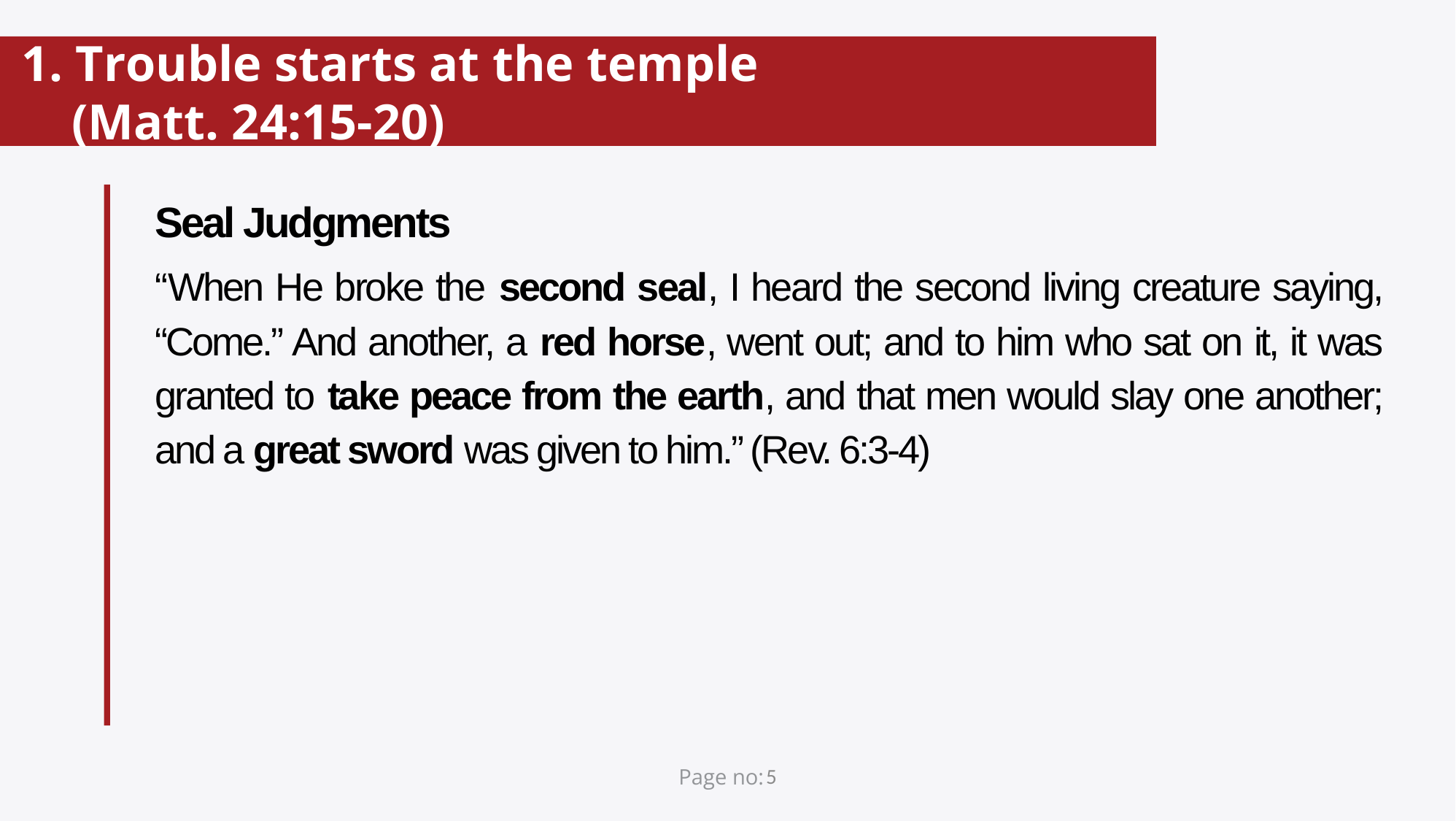

# 1. Trouble starts at the temple (Matt. 24:15-20)
Seal Judgments
“When He broke the second seal, I heard the second living creature saying, “Come.” And another, a red horse, went out; and to him who sat on it, it was granted to take peace from the earth, and that men would slay one another; and a great sword was given to him.” (Rev. 6:3-4)